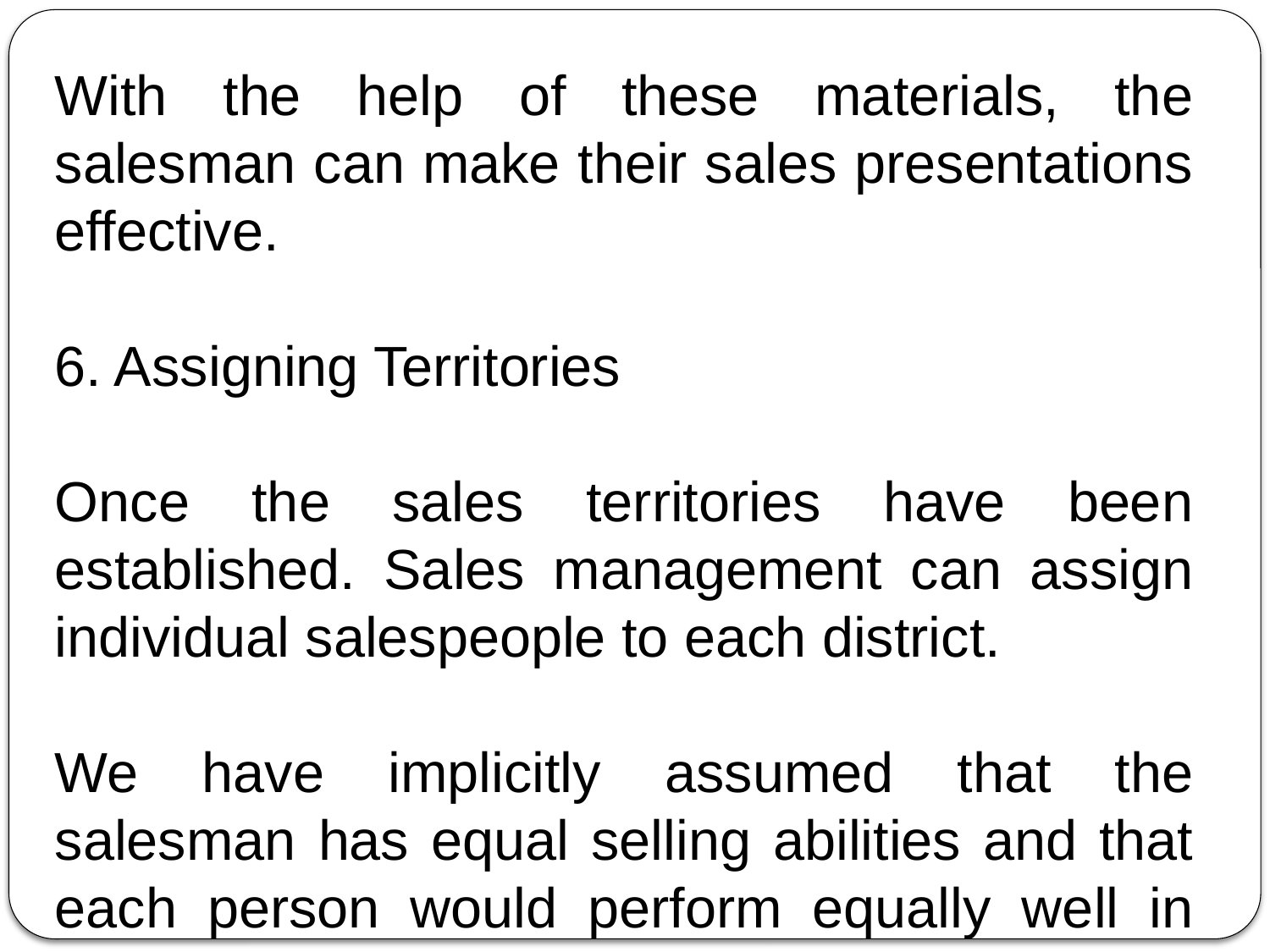

With the help of these materials, the salesman can make their sales presentations effective.

6. Assigning Territories

Once the sales territories have been established. Sales management can assign individual salespeople to each district.

We have implicitly assumed that the salesman has equal selling abilities and that each person would perform equally well in any territory.